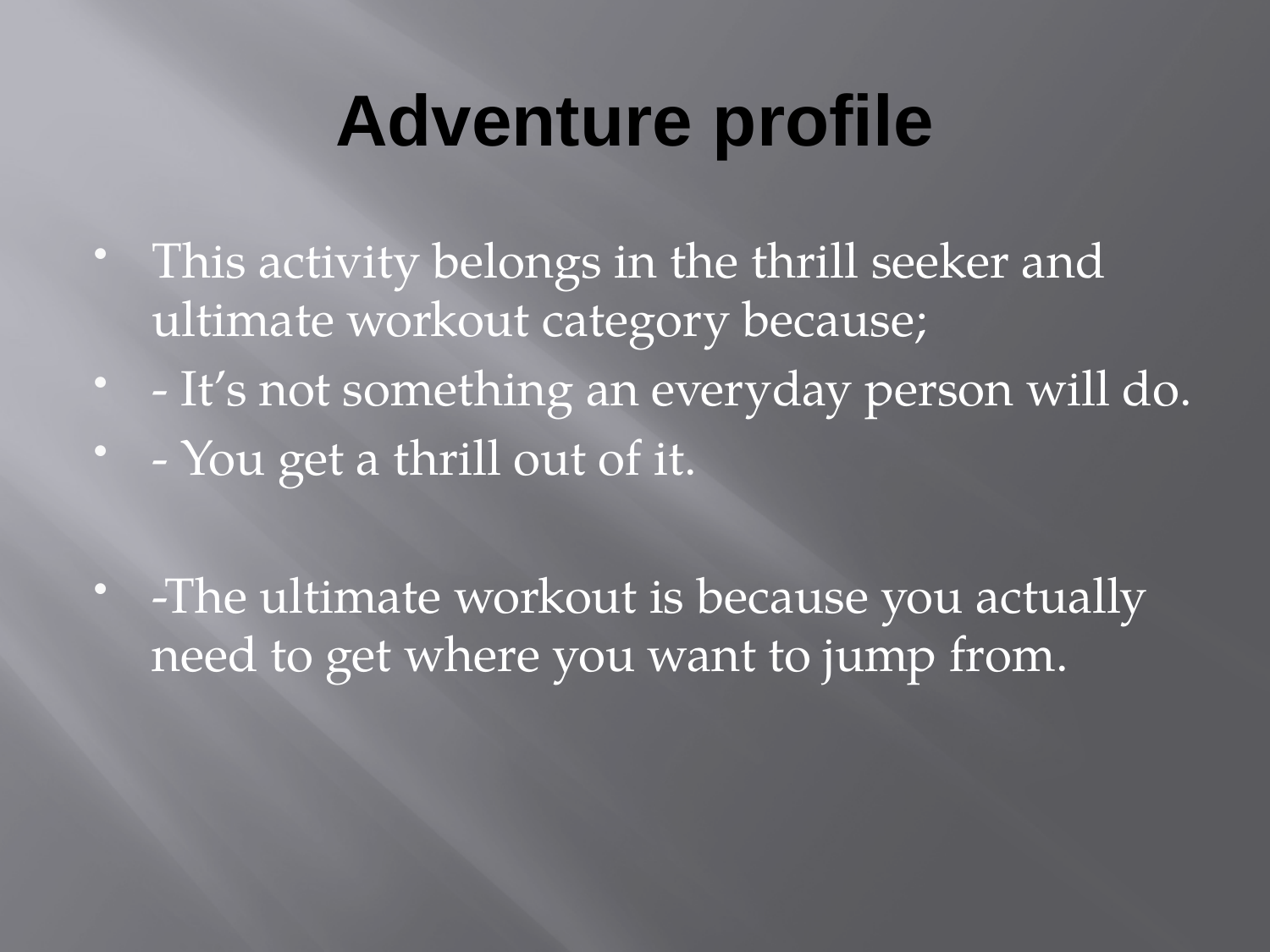

# Adventure profile
This activity belongs in the thrill seeker and ultimate workout category because;
- It’s not something an everyday person will do.
- You get a thrill out of it.

-The ultimate workout is because you actually need to get where you want to jump from.